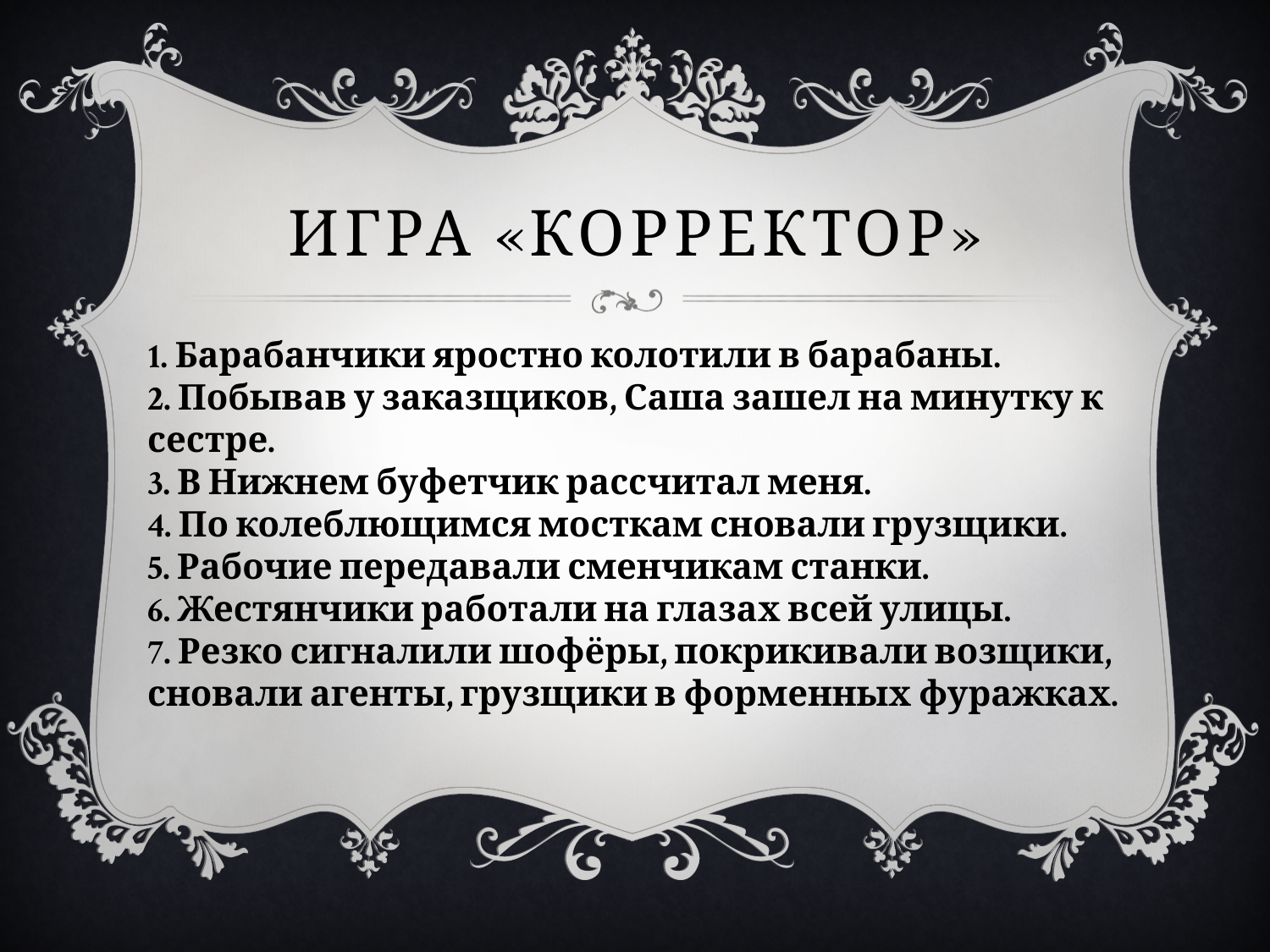

# Игра «корректор»
1. Барабанчики яростно колотили в барабаны.
2. Побывав у заказщиков, Саша зашел на минутку к сестре.
3. В Нижнем буфетчик рассчитал меня.
4. По колеблющимся мосткам сновали грузщики.
5. Рабочие передавали сменчикам станки.
6. Жестянчики работали на глазах всей улицы.
7. Резко сигналили шофёры, покрикивали возщики, сновали агенты, грузщики в форменных фуражках.